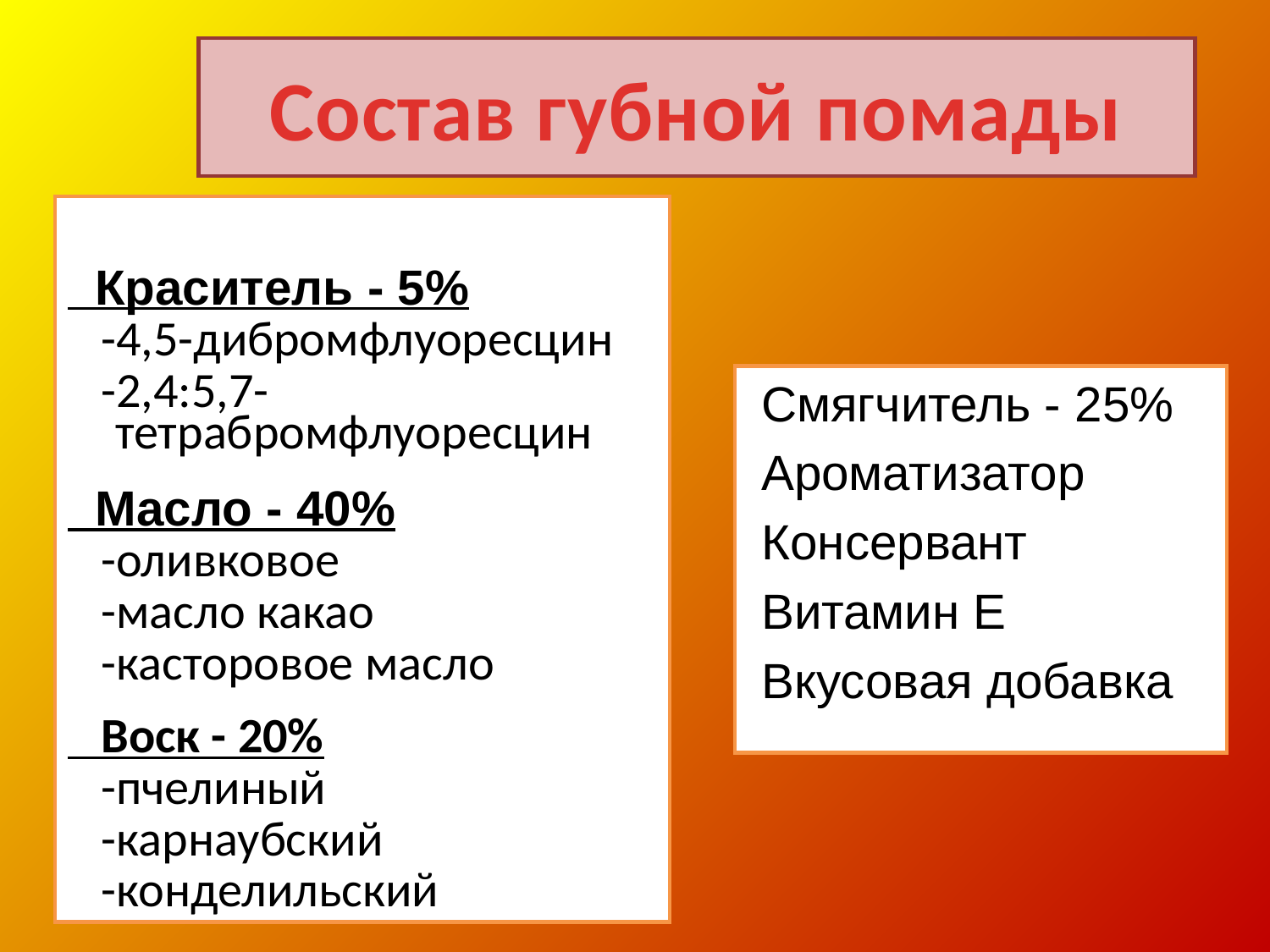

# Состав губной помады

  Краситель - 5%
   -4,5-дибромфлуоресцин
   -2,4:5,7-тетрабромфлуоресцин

  Масло - 40%
   -оливковое
   -масло какао
   -касторовое масло

   Воск - 20%
   -пчелиный
   -карнаубский
   -конделильский
 Смягчитель - 25%
 Ароматизатор
 Консервант
 Витамин Е
 Вкусовая добавка